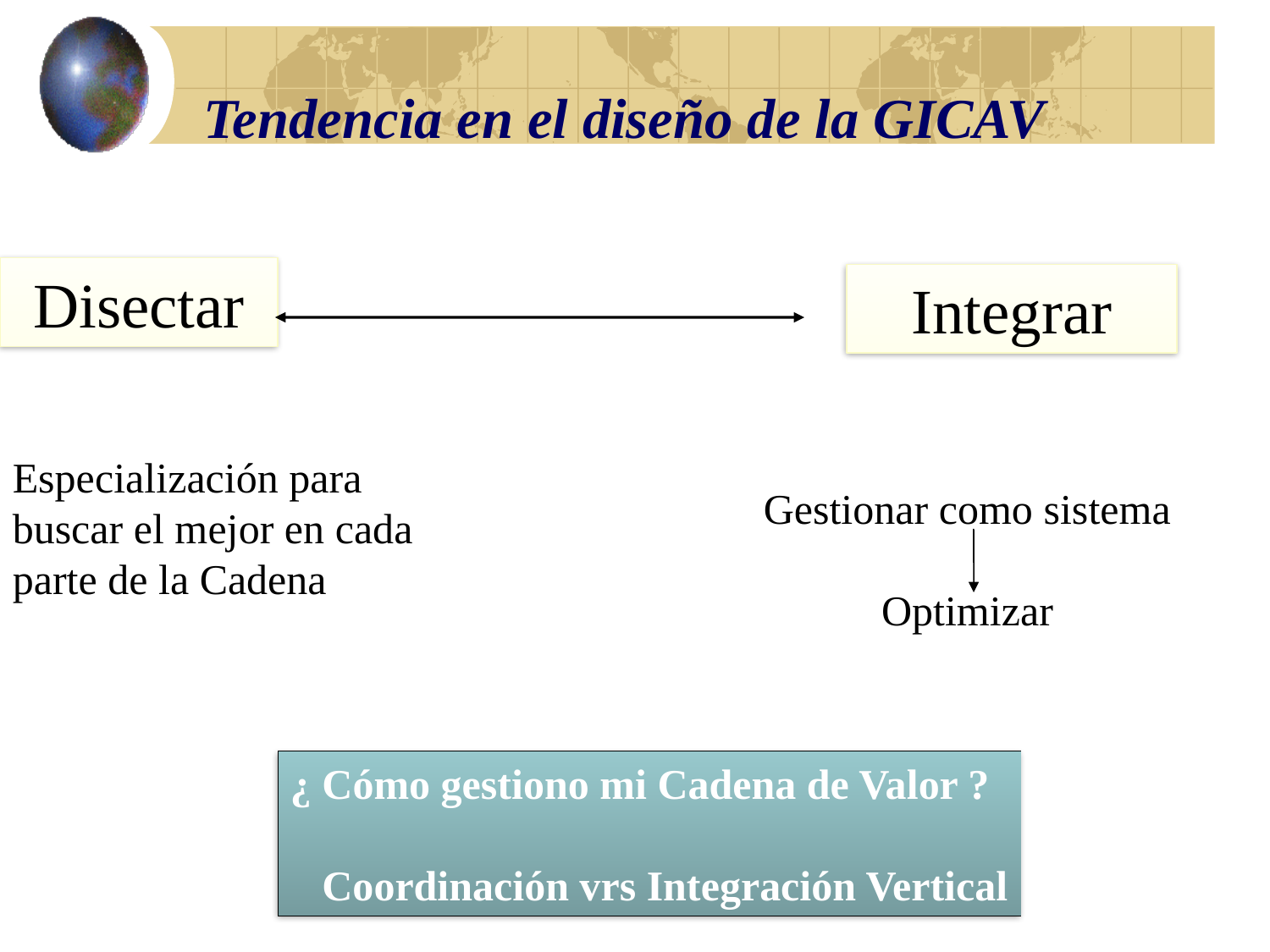

# Tendencia en el diseño de la GICAV
Disectar
Integrar

Especialización para buscar el mejor en cada parte de la Cadena
Gestionar como sistema

Optimizar

¿ Cómo gestiono mi Cadena de Valor ?

   Coordinación vrs Integración Vertical